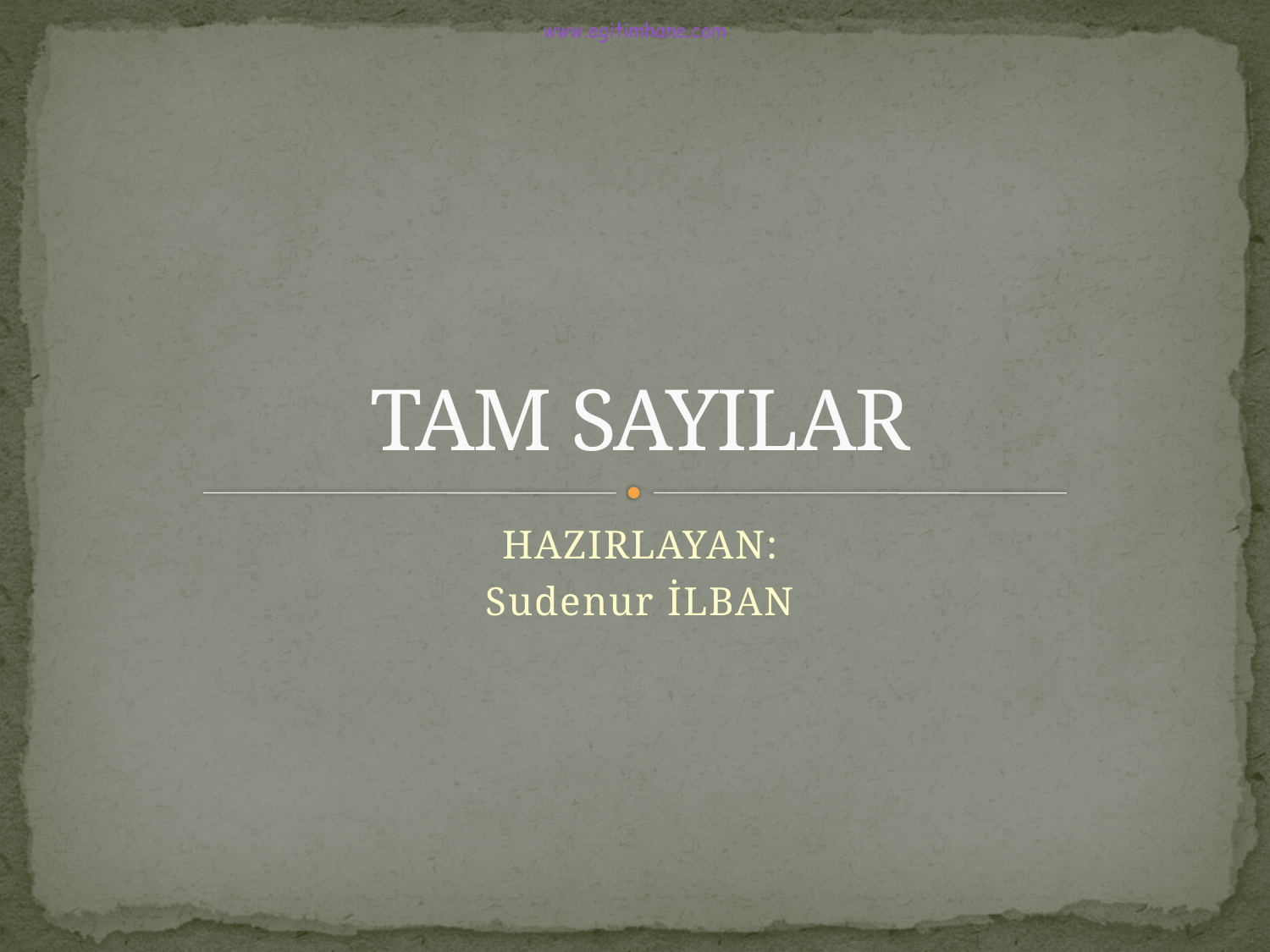

www.egitimhane.com
www.egitimhane.com
# TAM SAYILAR
HAZIRLAYAN:
Sudenur İLBAN